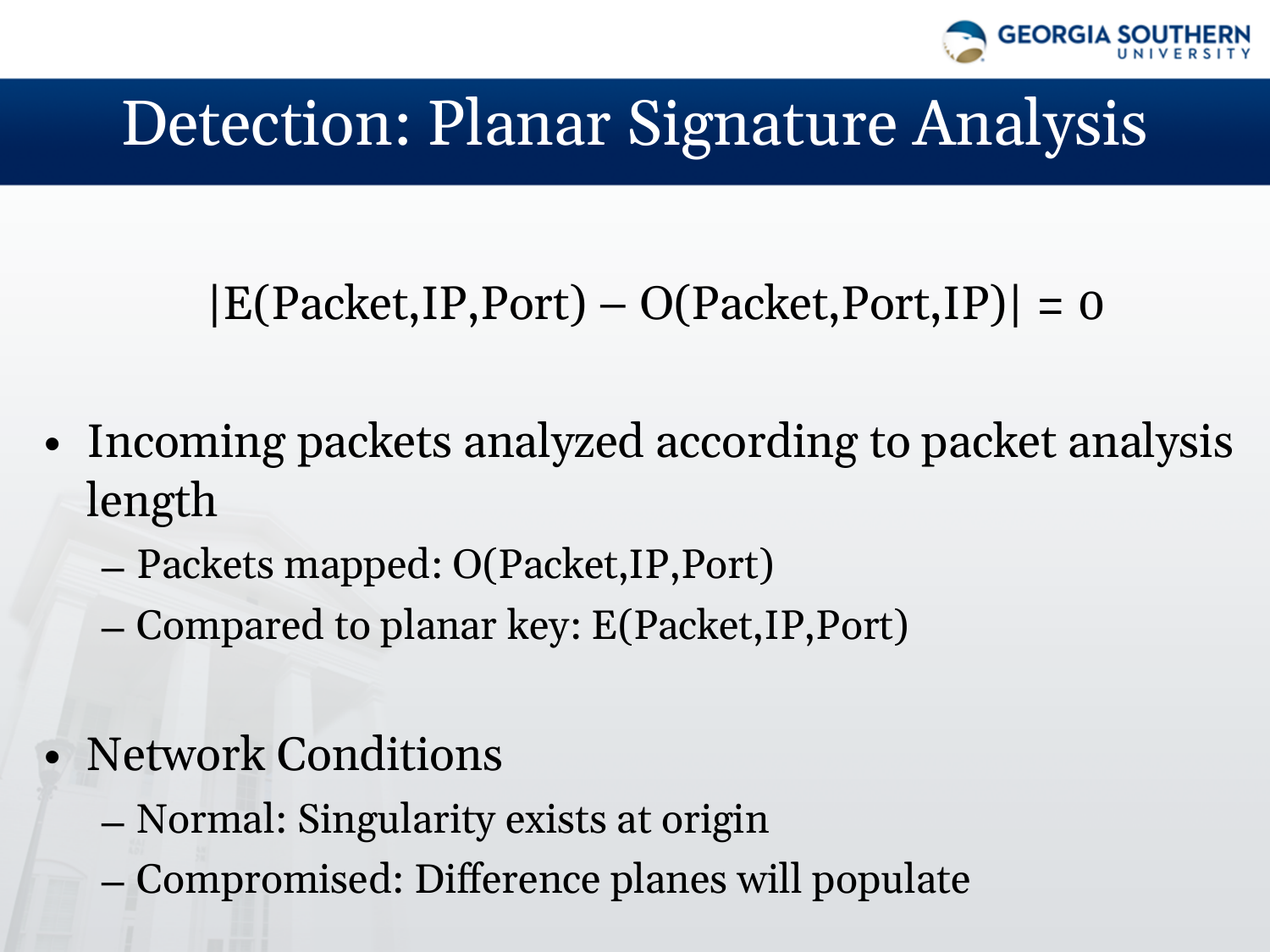

# Detection: Planar Signature Analysis

 |E(Packet,IP,Port) – O(Packet,Port,IP)| = 0

Incoming packets analyzed according to packet analysis length
Packets mapped: O(Packet,IP,Port)
Compared to planar key: E(Packet,IP,Port)

Network Conditions
Normal: Singularity exists at origin
Compromised: Difference planes will populate